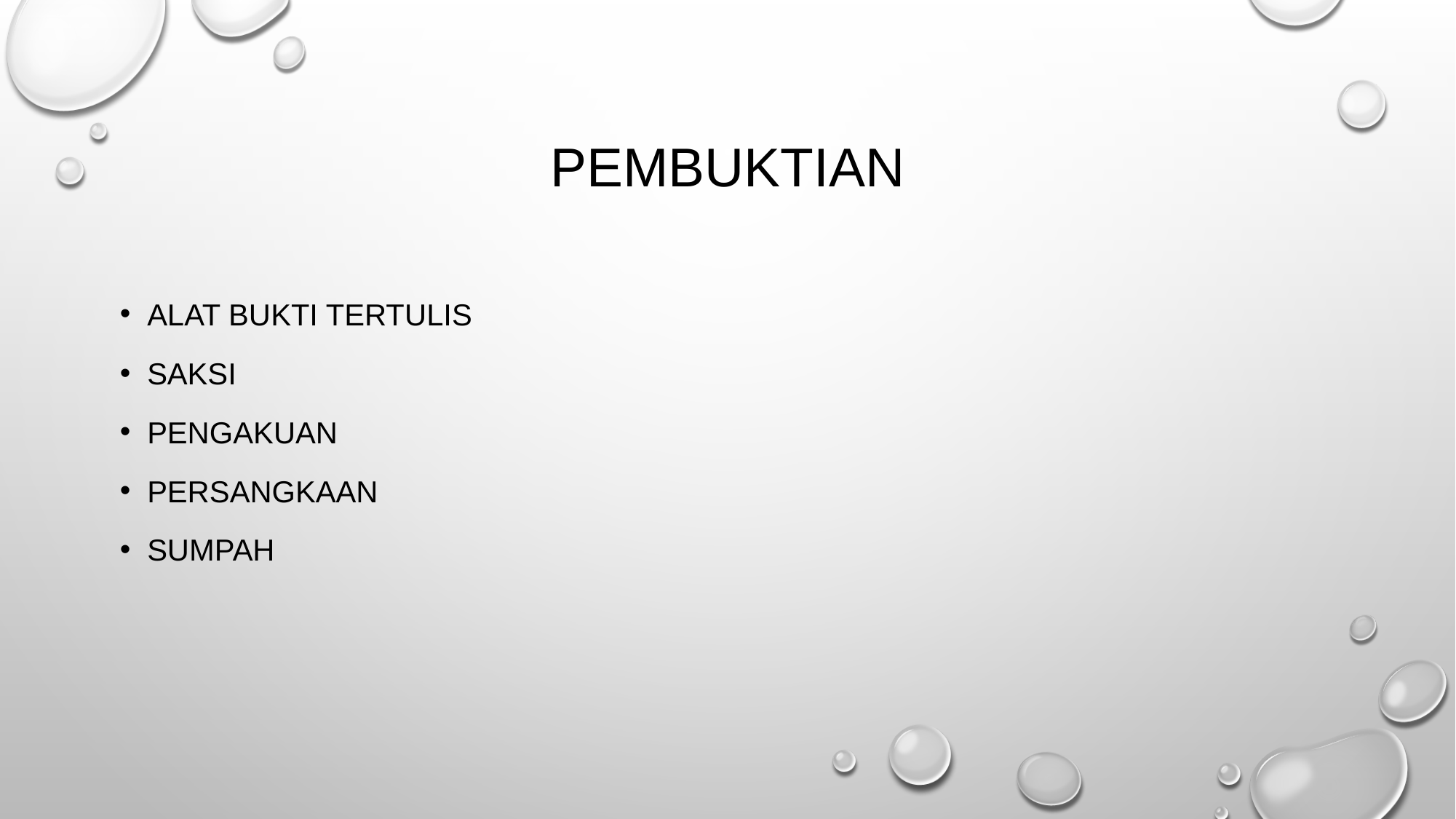

# PEMBUKTIAN
ALAT BUKTI TERTULIS
SAKSI
PENGAKUAN
PERSANGKAAN
SUMPAH